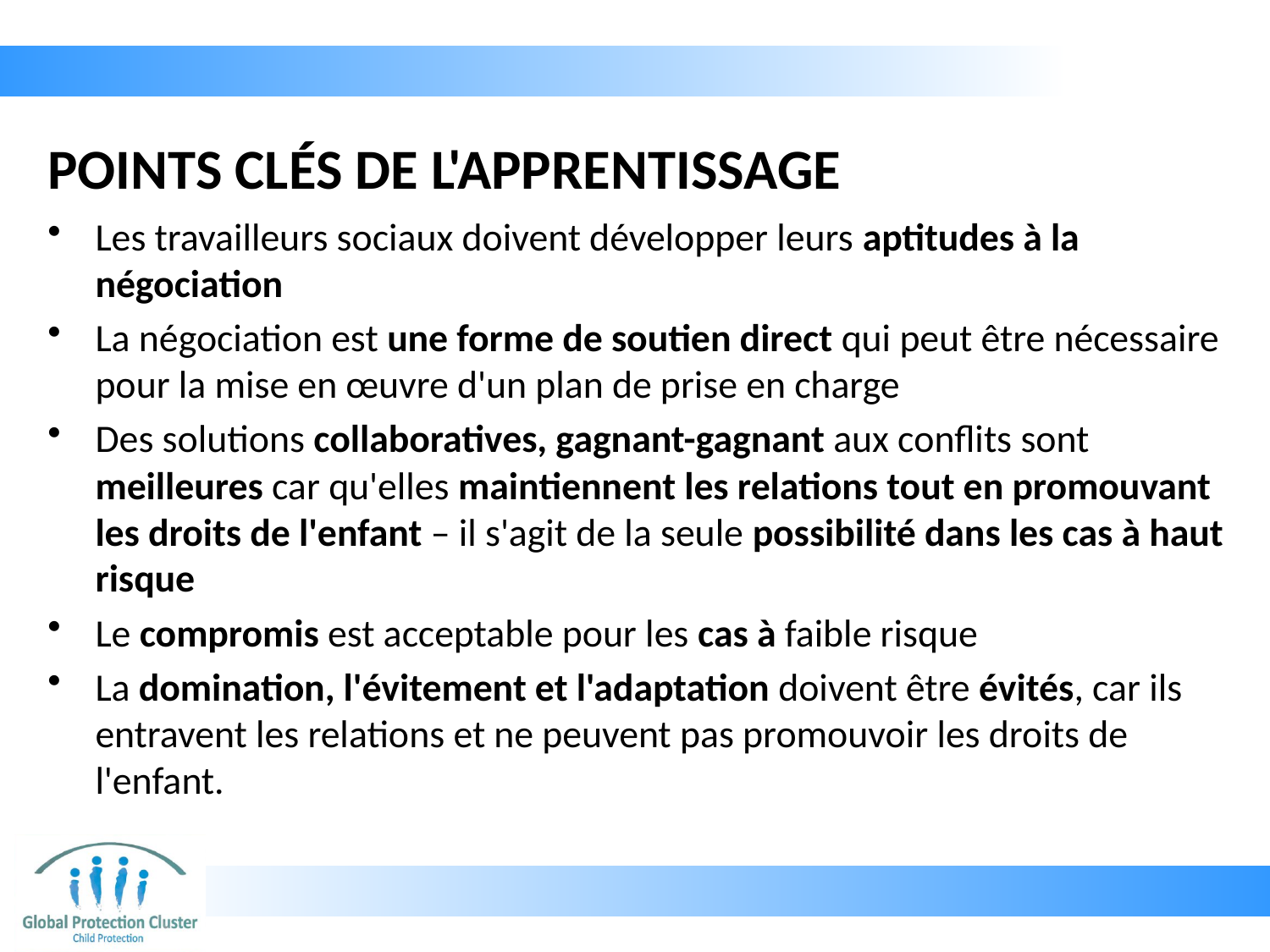

# POINTS CLÉS DE L'APPRENTISSAGE
Les travailleurs sociaux doivent développer leurs aptitudes à la négociation
La négociation est une forme de soutien direct qui peut être nécessaire pour la mise en œuvre d'un plan de prise en charge
Des solutions collaboratives, gagnant-gagnant aux conflits sont meilleures car qu'elles maintiennent les relations tout en promouvant les droits de l'enfant – il s'agit de la seule possibilité dans les cas à haut risque
Le compromis est acceptable pour les cas à faible risque
La domination, l'évitement et l'adaptation doivent être évités, car ils entravent les relations et ne peuvent pas promouvoir les droits de l'enfant.